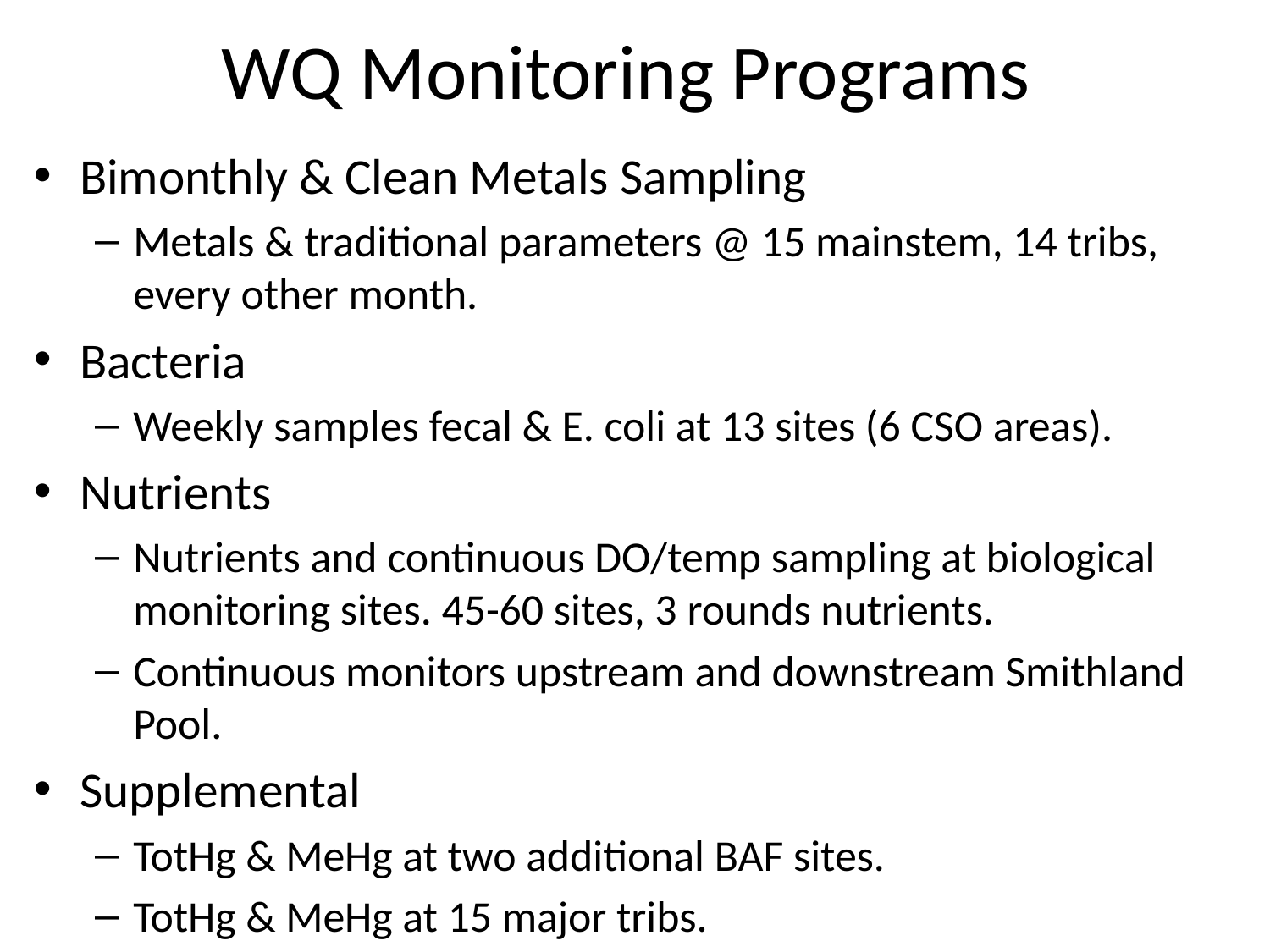

# WQ Monitoring Programs
Bimonthly & Clean Metals Sampling
Metals & traditional parameters @ 15 mainstem, 14 tribs, every other month.
Bacteria
Weekly samples fecal & E. coli at 13 sites (6 CSO areas).
Nutrients
Nutrients and continuous DO/temp sampling at biological monitoring sites. 45-60 sites, 3 rounds nutrients.
Continuous monitors upstream and downstream Smithland Pool.
Supplemental
TotHg & MeHg at two additional BAF sites.
TotHg & MeHg at 15 major tribs.